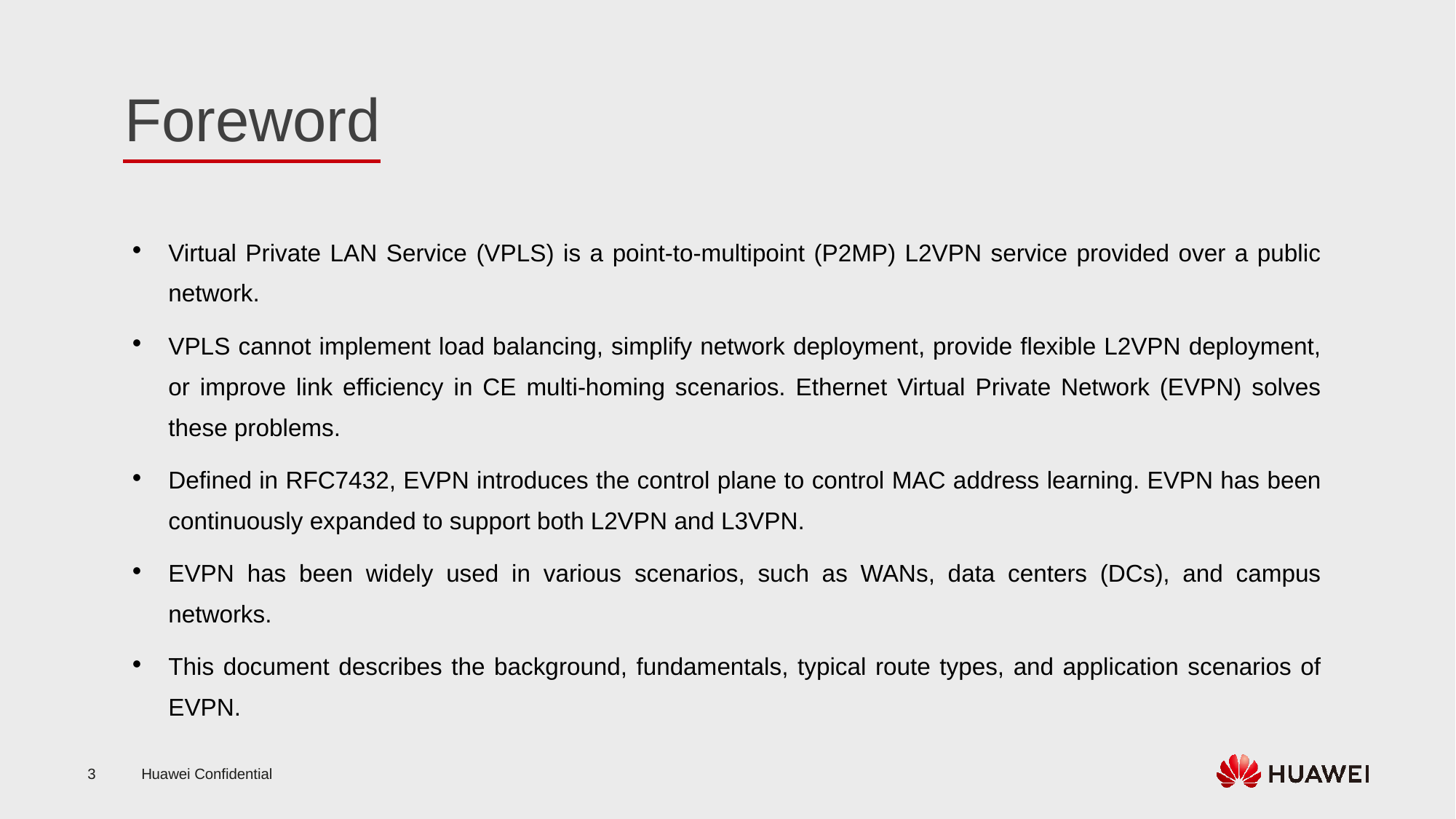

Virtual Private LAN Service (VPLS) is a point-to-multipoint (P2MP) L2VPN service provided over a public network.
VPLS cannot implement load balancing, simplify network deployment, provide flexible L2VPN deployment, or improve link efficiency in CE multi-homing scenarios. Ethernet Virtual Private Network (EVPN) solves these problems.
Defined in RFC7432, EVPN introduces the control plane to control MAC address learning. EVPN has been continuously expanded to support both L2VPN and L3VPN.
EVPN has been widely used in various scenarios, such as WANs, data centers (DCs), and campus networks.
This document describes the background, fundamentals, typical route types, and application scenarios of EVPN.